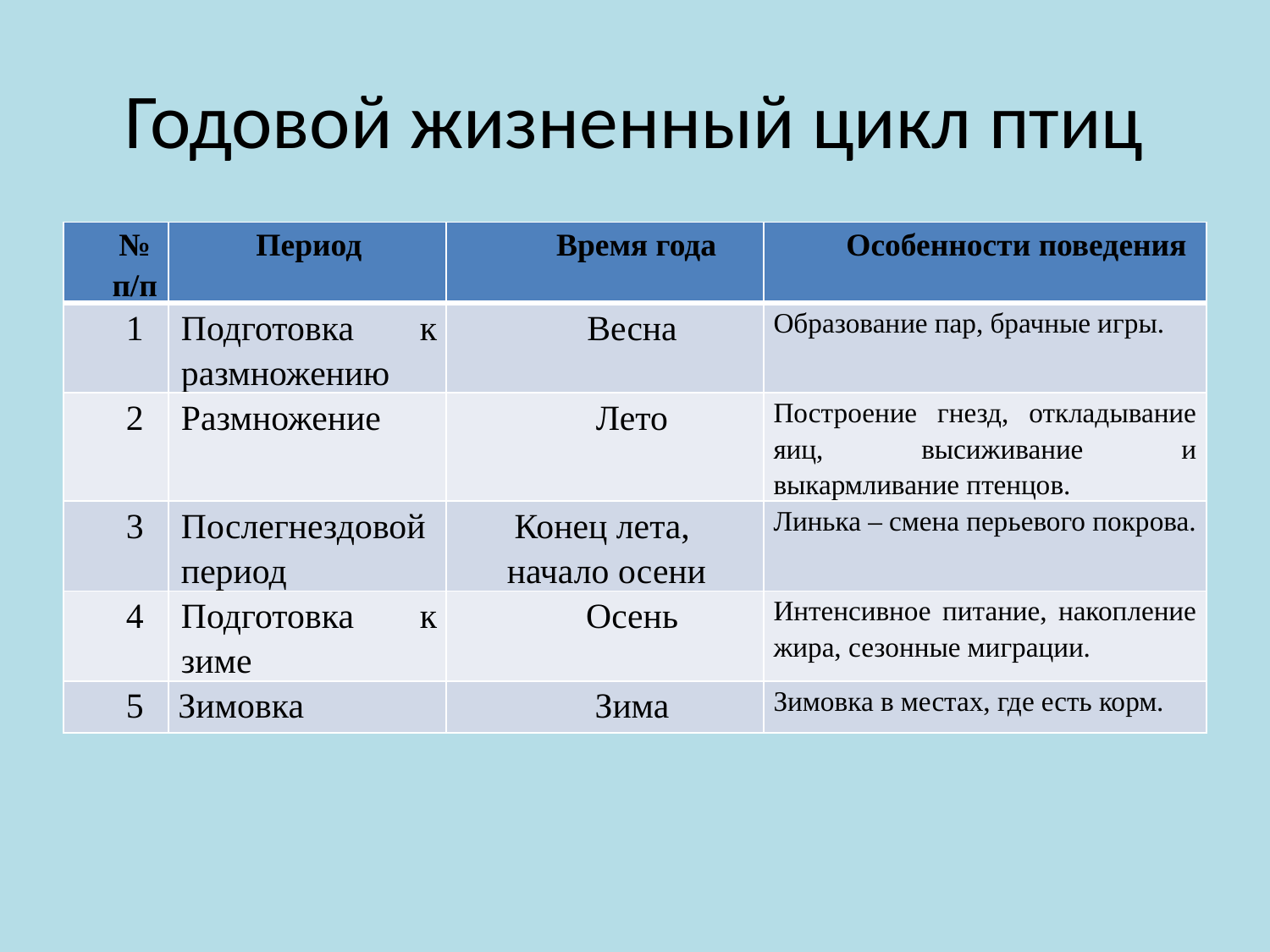

# Годовой жизненный цикл птиц
| № п/п | Период | Время года | Особенности поведения |
| --- | --- | --- | --- |
| 1 | Подготовка к размножению | Весна | Образование пар, брачные игры. |
| 2 | Размножение | Лето | Построение гнезд, откладывание яиц, высиживание и выкармливание птенцов. |
| 3 | Послегнездовой период | Конец лета, начало осени | Линька – смена перьевого покрова. |
| 4 | Подготовка к зиме | Осень | Интенсивное питание, накопление жира, сезонные миграции. |
| 5 | Зимовка | Зима | Зимовка в местах, где есть корм. |